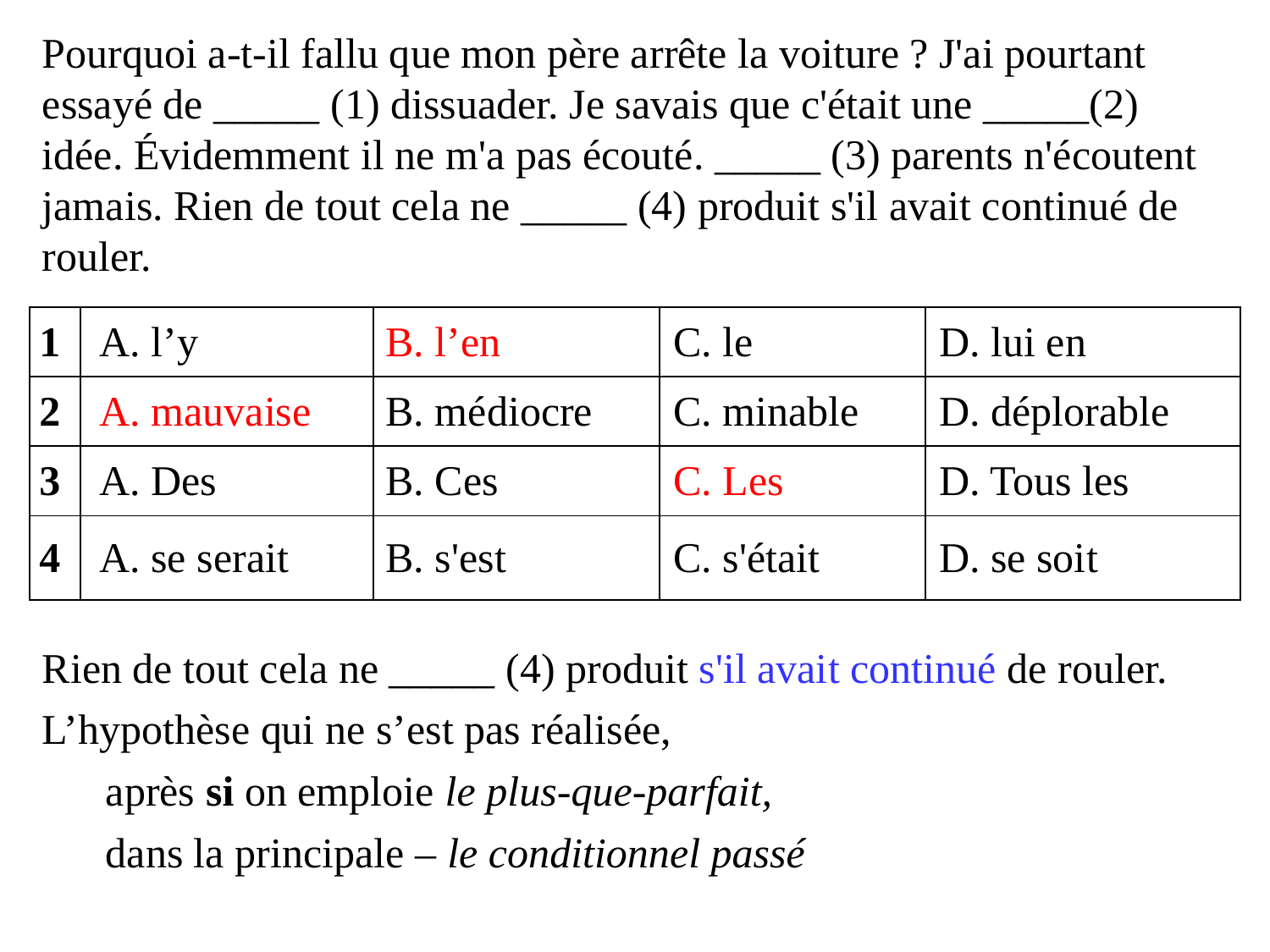

Pourquoi a-t-il fallu que mon père arrête la voiture ? J'ai pourtant essayé de _____ (1) dissuader. Je savais que c'était une _____(2) idée. Évidemment il ne m'a pas écouté. _____ (3) parents n'écoutent jamais. Rien de tout cela ne _____ (4) produit s'il avait continué de rouler.

| 1 | А. l’y | B. l’en | C. le | D. lui en |
| --- | --- | --- | --- | --- |
| 2 | А. mauvaise | B. médiocre | C. minable | D. déplorable |
| 3 | А. Des | B. Ces | C. Les | D. Tous les |
| 4 | А. se serait | B. s'est | C. s'était | D. se soit |
Rien de tout cela ne _____ (4) produit s'il avait continué de rouler.
L’hypothèse qui ne s’est pas réalisée,
après si on emploie le plus-que-parfait,
dans la principale – le conditionnel passé